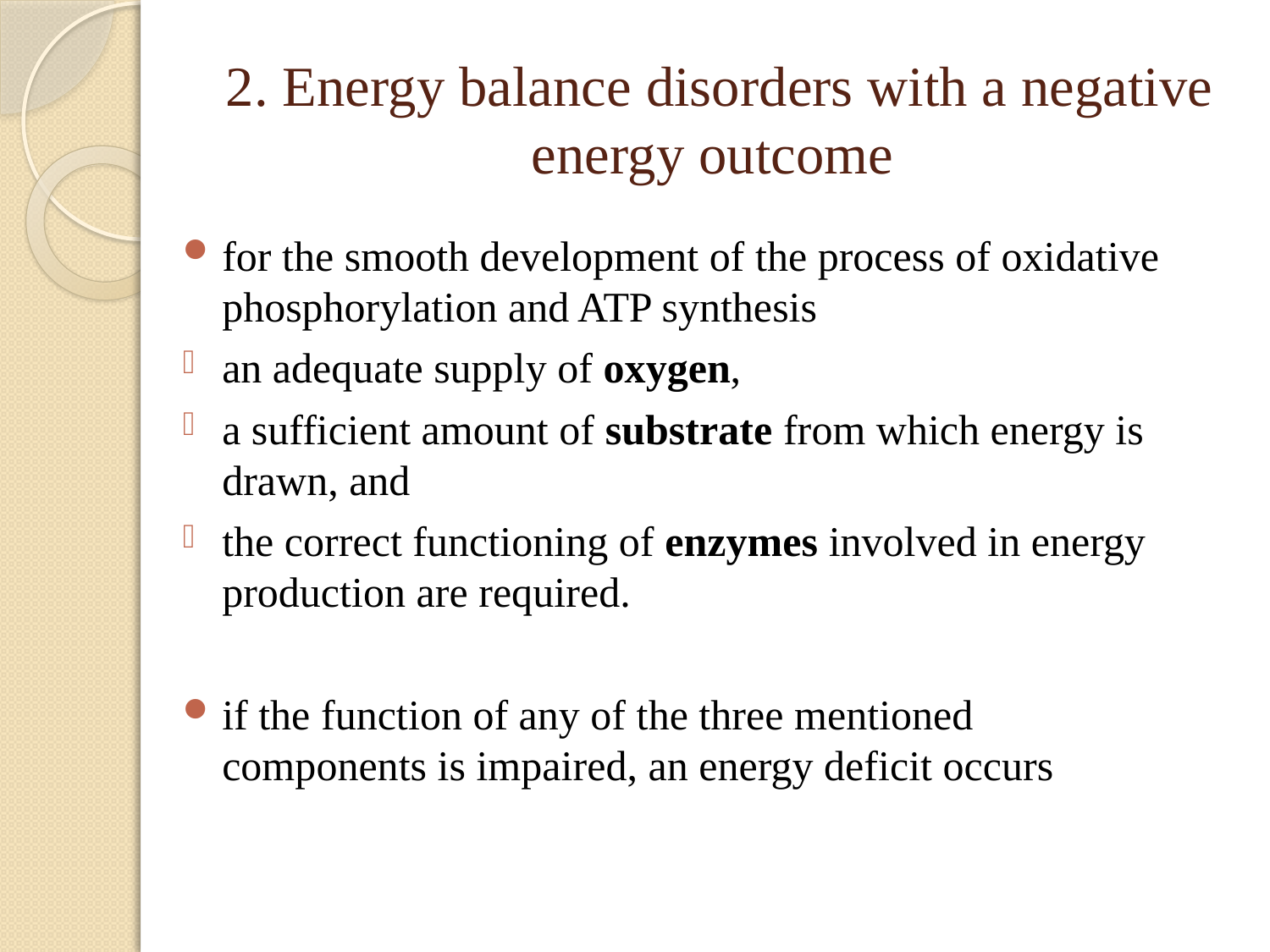

# 2. Energy balance disorders with a negative energy outcome
for the smooth development of the process of oxidative phosphorylation and ATP synthesis
an adequate supply of oxygen,
a sufficient amount of substrate from which energy is drawn, and
the correct functioning of enzymes involved in energy production are required.

if the function of any of the three mentioned components is impaired, an energy deficit occurs